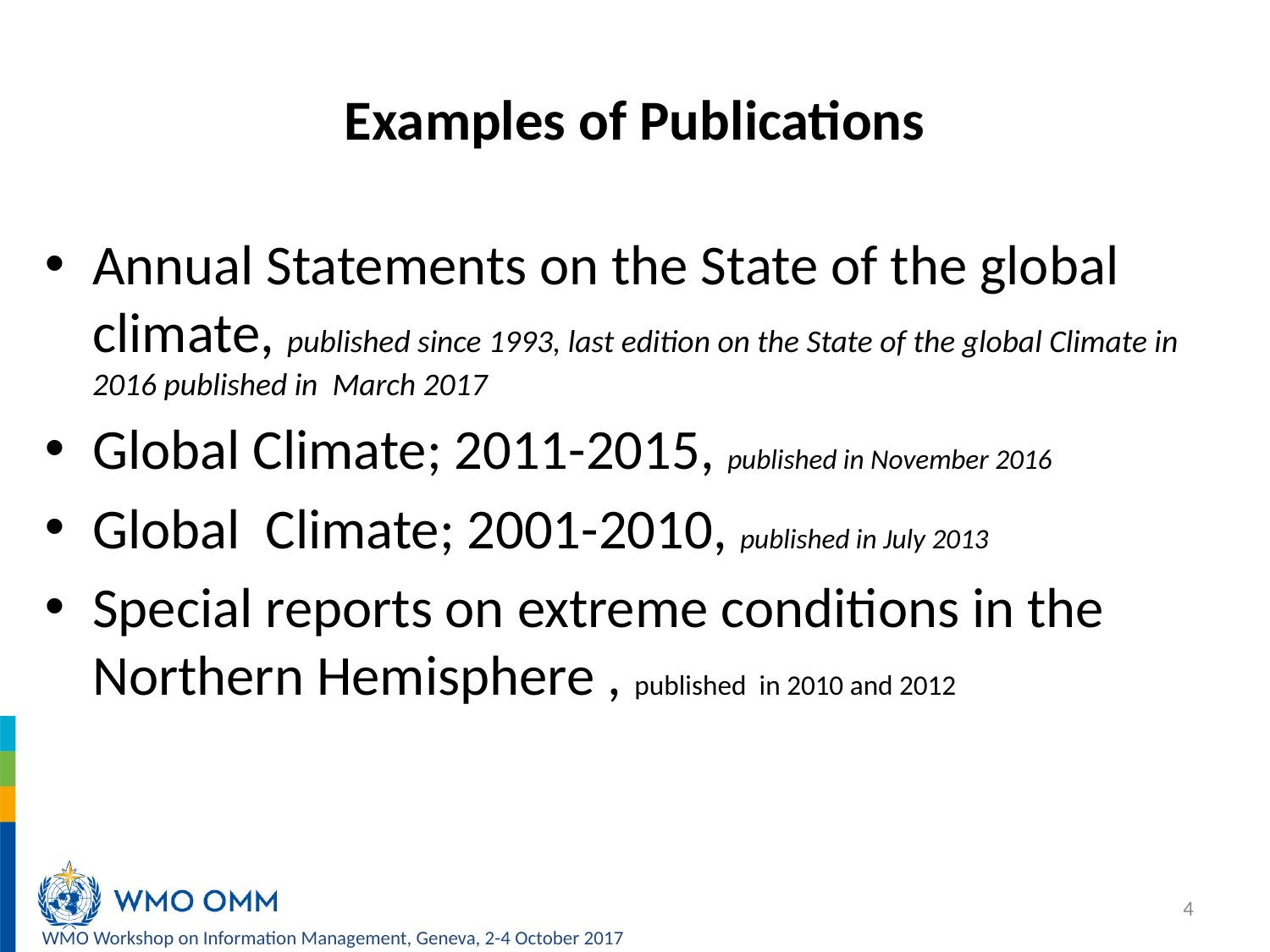

# Examples of Publications
Annual Statements on the State of the global climate, published since 1993, last edition on the State of the global Climate in 2016 published in  March 2017
Global Climate; 2011-2015, published in November 2016
Global  Climate; 2001-2010, published in July 2013
Special reports on extreme conditions in the Northern Hemisphere , published  in 2010 and 2012
4
WMO Workshop on Information Management, Geneva, 2-4 October 2017